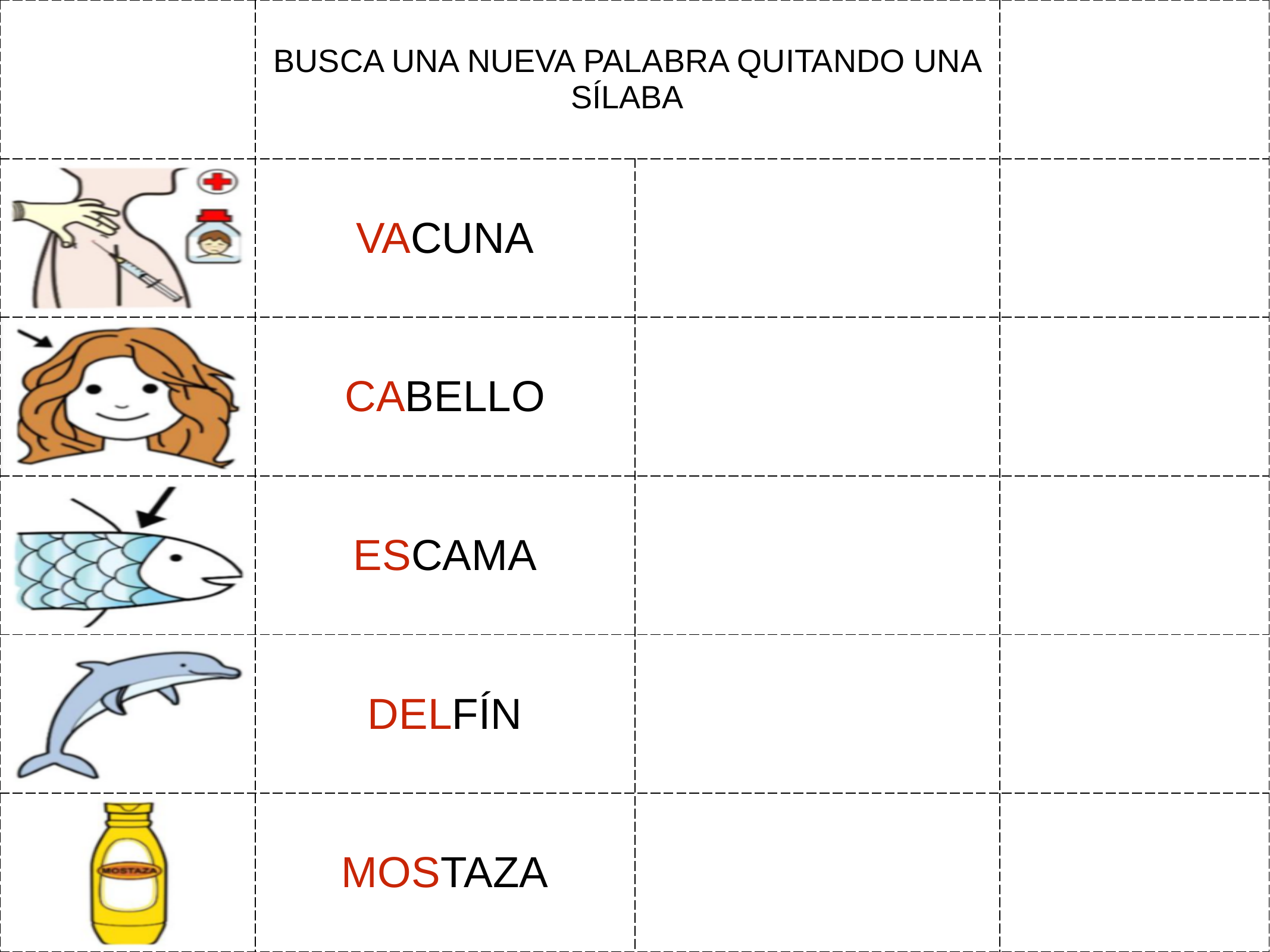

|  | BUSCA UNA NUEVA PALABRA QUITANDO UNA SÍLABA |  |  |
| --- | --- | --- | --- |
|  | VACUNA |  |  |
|  | CABELLO |  |  |
|  | ESCAMA |  |  |
|  | DELFÍN |  |  |
|  | MOSTAZA |  |  |